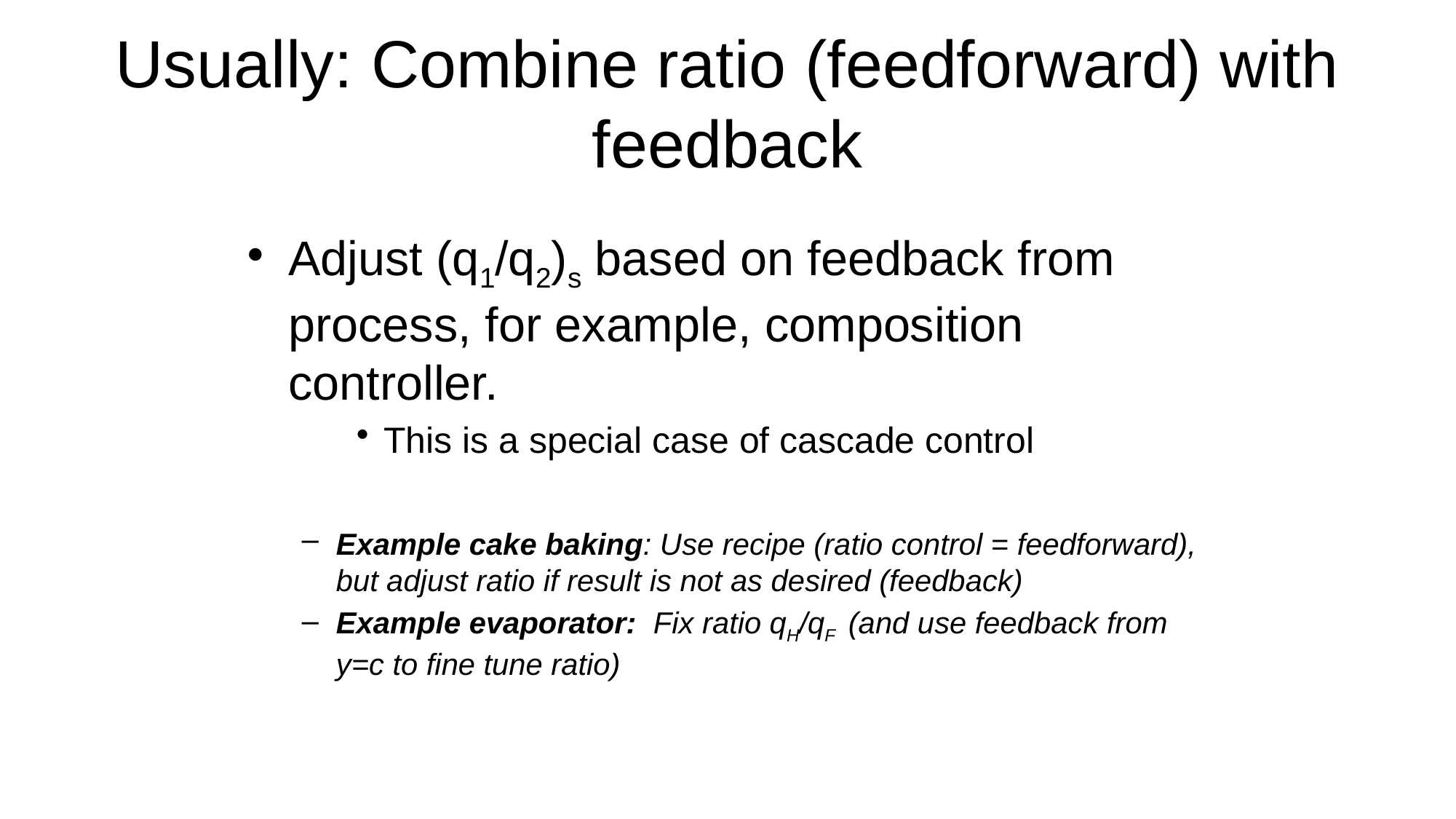

# Usually: Combine ratio (feedforward) with feedback
Adjust (q1/q2)s based on feedback from process, for example, composition controller.
This is a special case of cascade control

Example cake baking: Use recipe (ratio control = feedforward), but adjust ratio if result is not as desired (feedback)
Example evaporator:  Fix ratio qH/qF  (and use feedback from y=c to fine tune ratio)